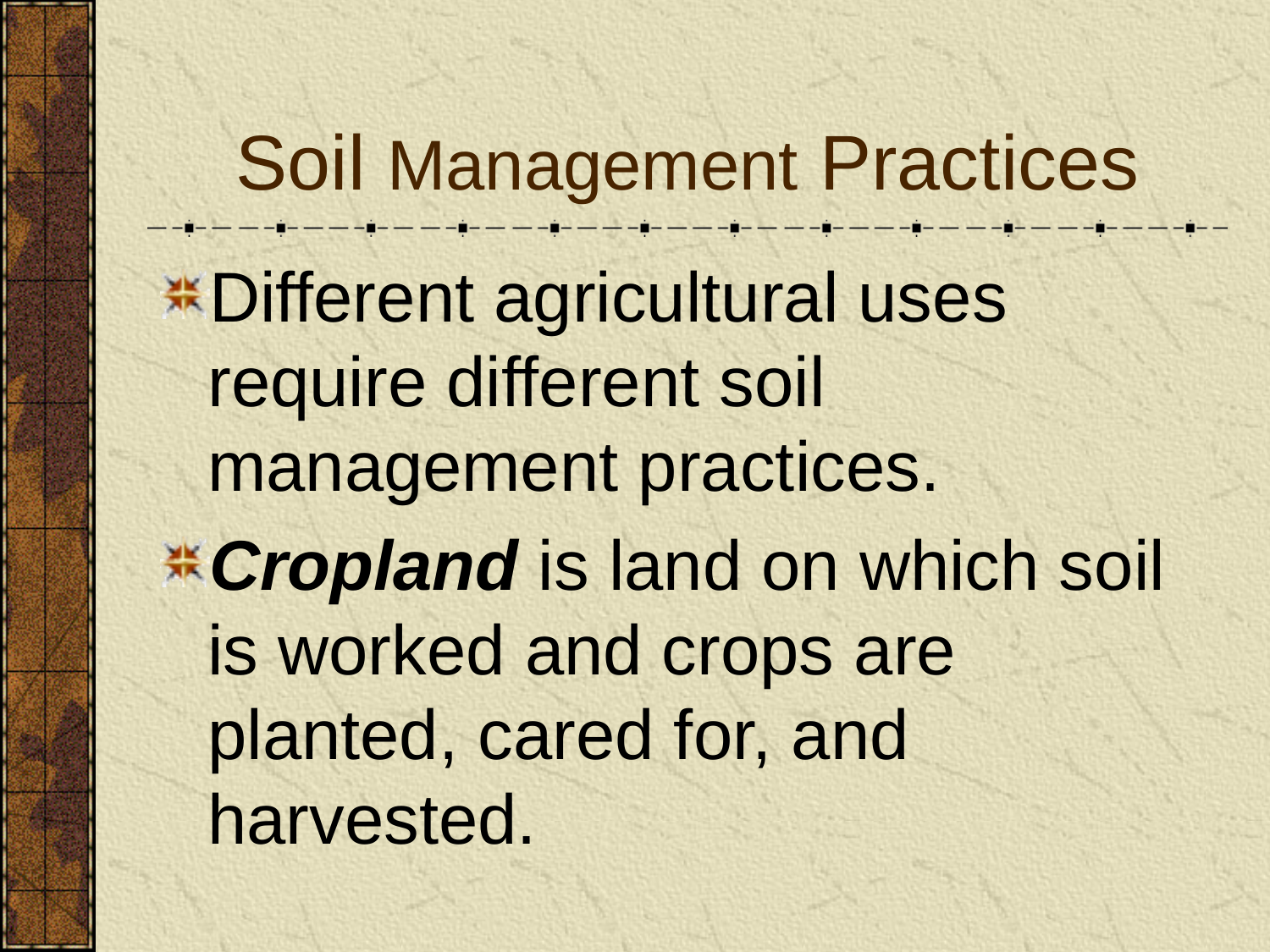

# Soil Management Practices
Different agricultural uses require different soil management practices.
Cropland is land on which soil is worked and crops are planted, cared for, and harvested.